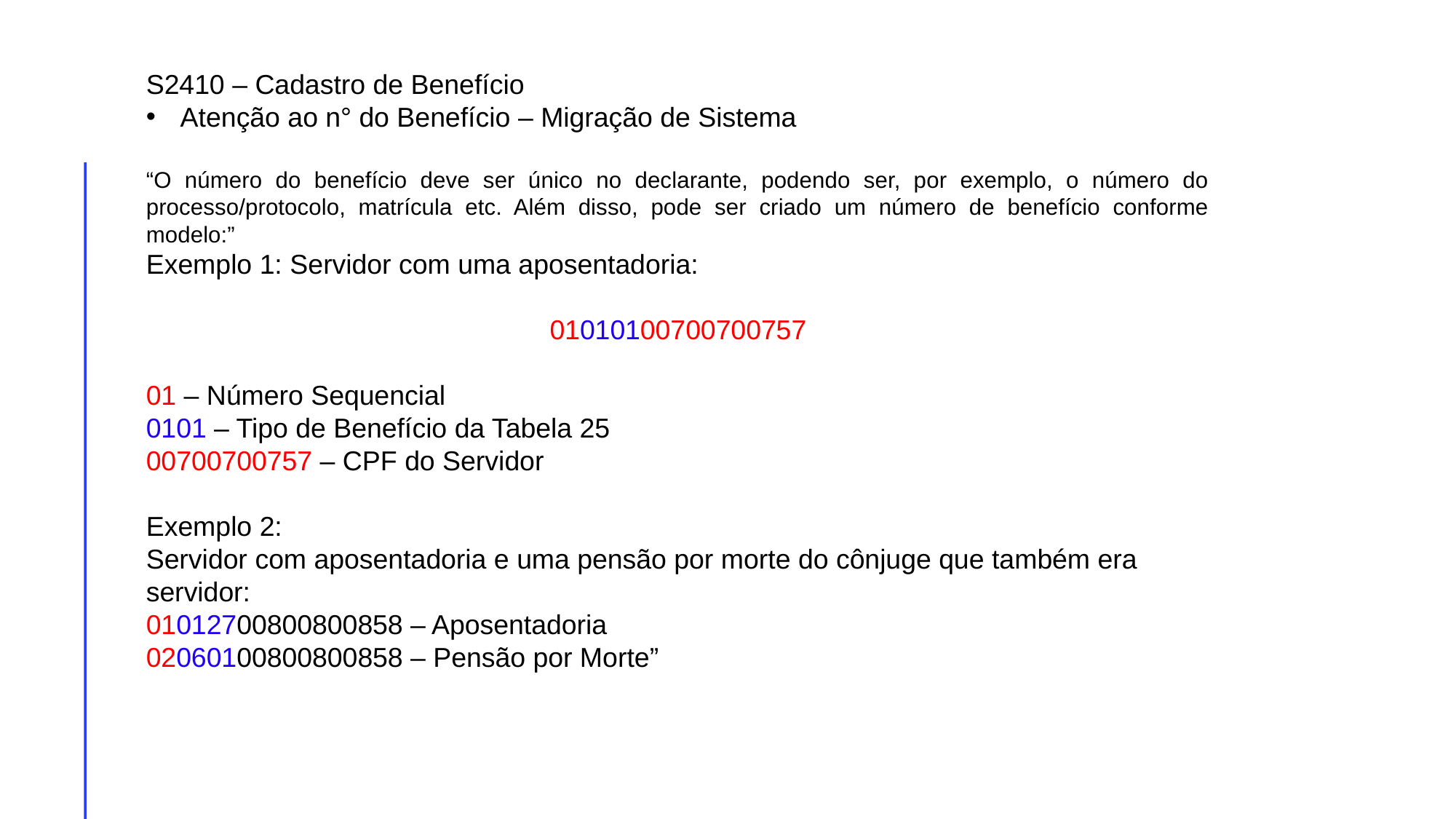

S2410 – Cadastro de Benefício
Atenção ao n° do Benefício – Migração de Sistema

“O número do benefício deve ser único no declarante, podendo ser, por exemplo, o número do processo/protocolo, matrícula etc. Além disso, pode ser criado um número de benefício conforme modelo:”
Exemplo 1: Servidor com uma aposentadoria:

01010100700700757

01 – Número Sequencial
0101 – Tipo de Benefício da Tabela 25
00700700757 – CPF do Servidor

Exemplo 2:
Servidor com aposentadoria e uma pensão por morte do cônjuge que também era servidor:
01012700800800858 – Aposentadoria
02060100800800858 – Pensão por Morte”